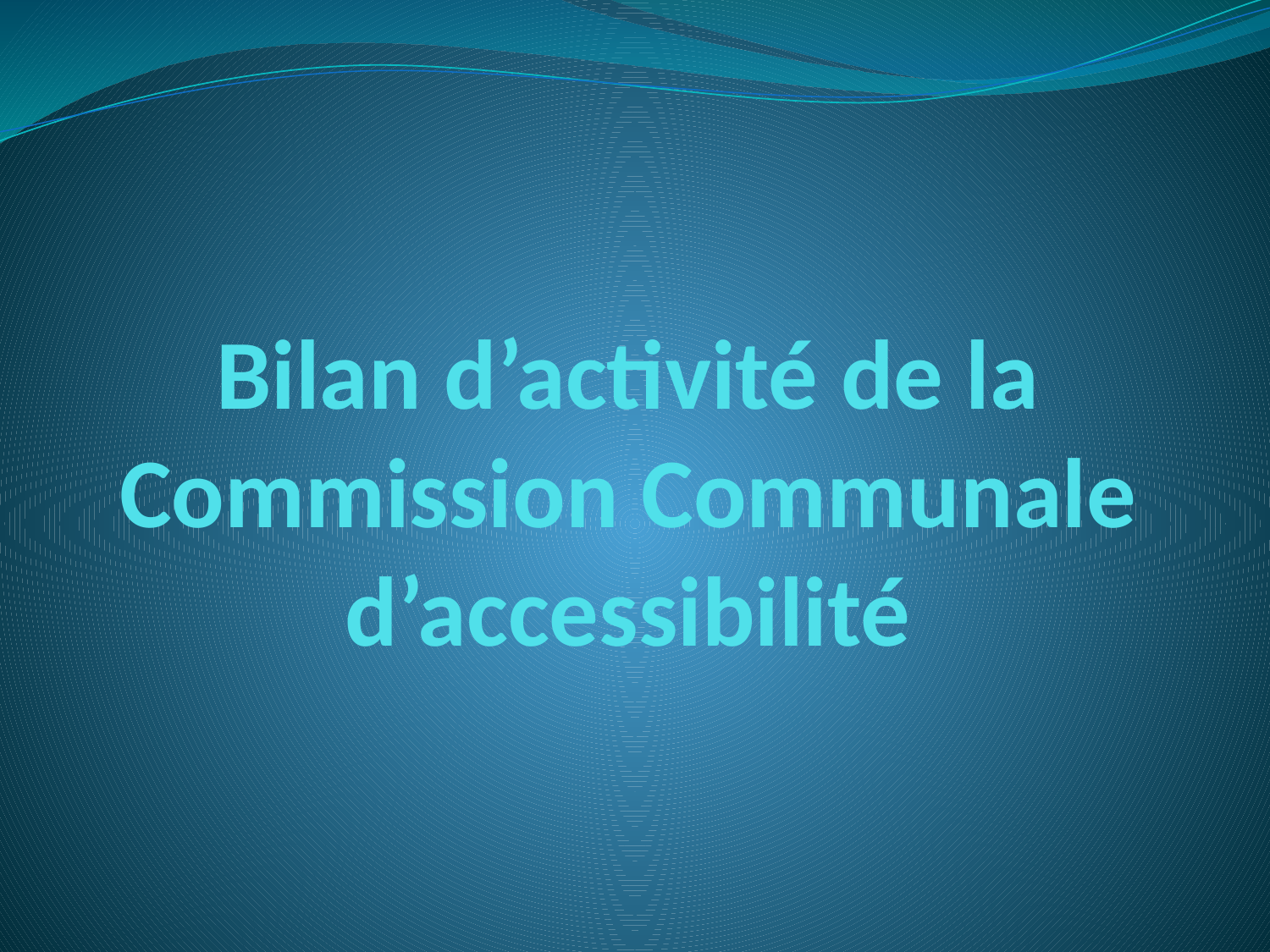

# Bilan d’activité de la Commission Communale d’accessibilité